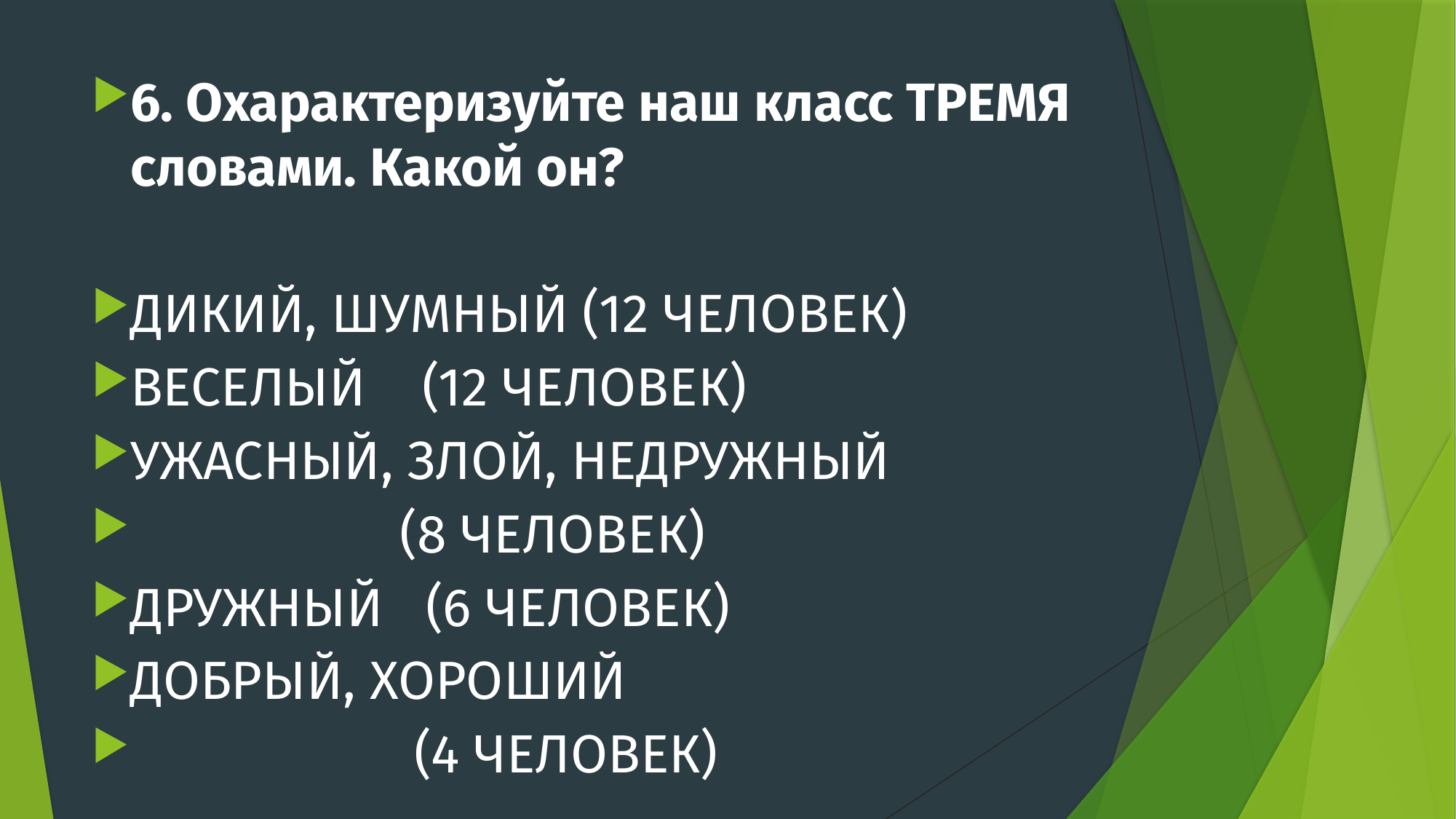

#
6. Охарактеризуйте наш класс ТРЕМЯ словами. Какой он?

ДИКИЙ, ШУМНЫЙ (12 ЧЕЛОВЕК)
ВЕСЕЛЫЙ    (12 ЧЕЛОВЕК)
УЖАСНЫЙ, ЗЛОЙ, НЕДРУЖНЫЙ
                   (8 ЧЕЛОВЕК)
ДРУЖНЫЙ   (6 ЧЕЛОВЕК)
ДОБРЫЙ, ХОРОШИЙ
                    (4 ЧЕЛОВЕК)